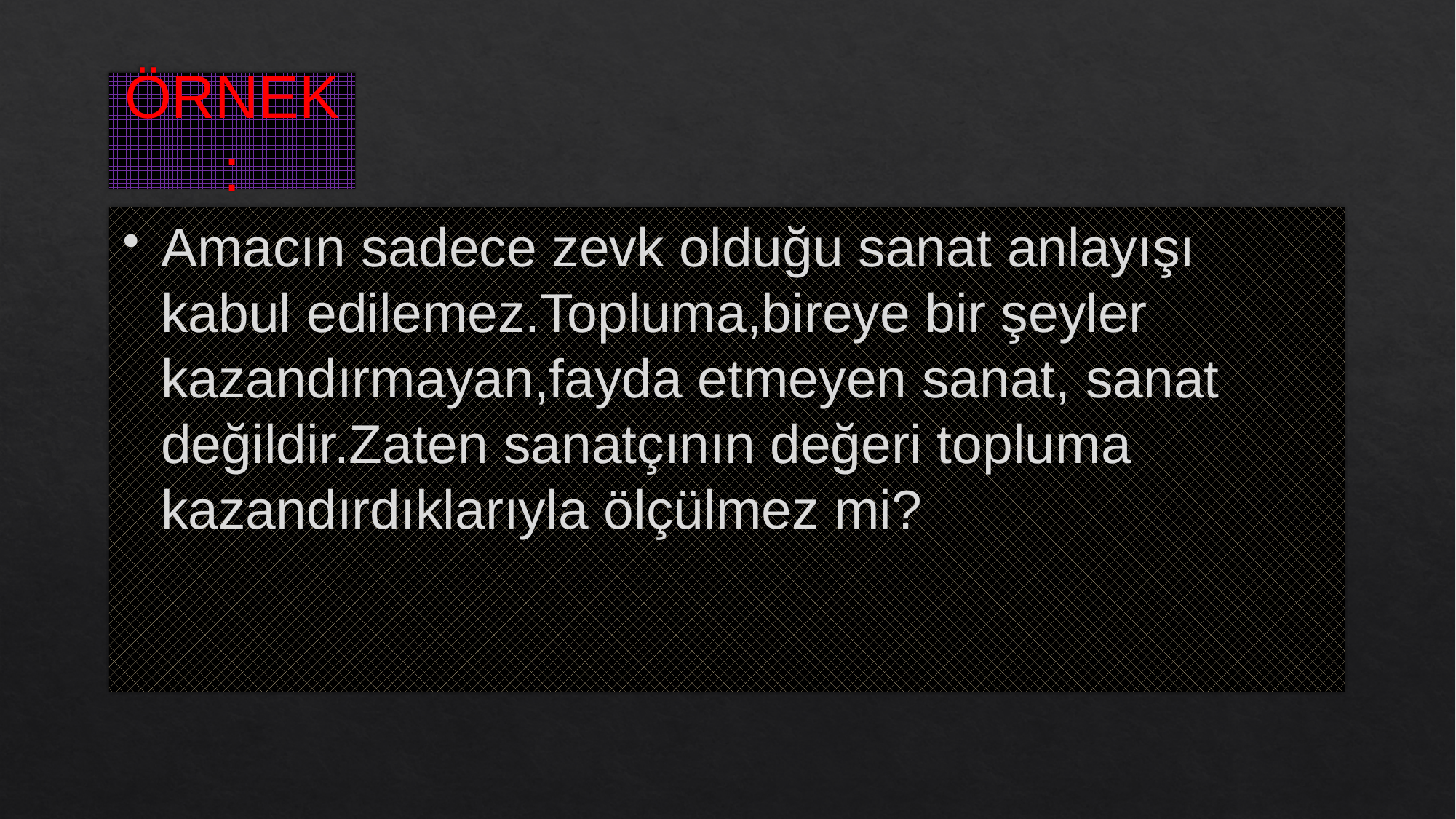

# ÖRNEK:
Amacın sadece zevk olduğu sanat anlayışı kabul edilemez.Topluma,bireye bir şeyler kazandırmayan,fayda etmeyen sanat, sanat değildir.Zaten sanatçının değeri topluma kazandırdıklarıyla ölçülmez mi?